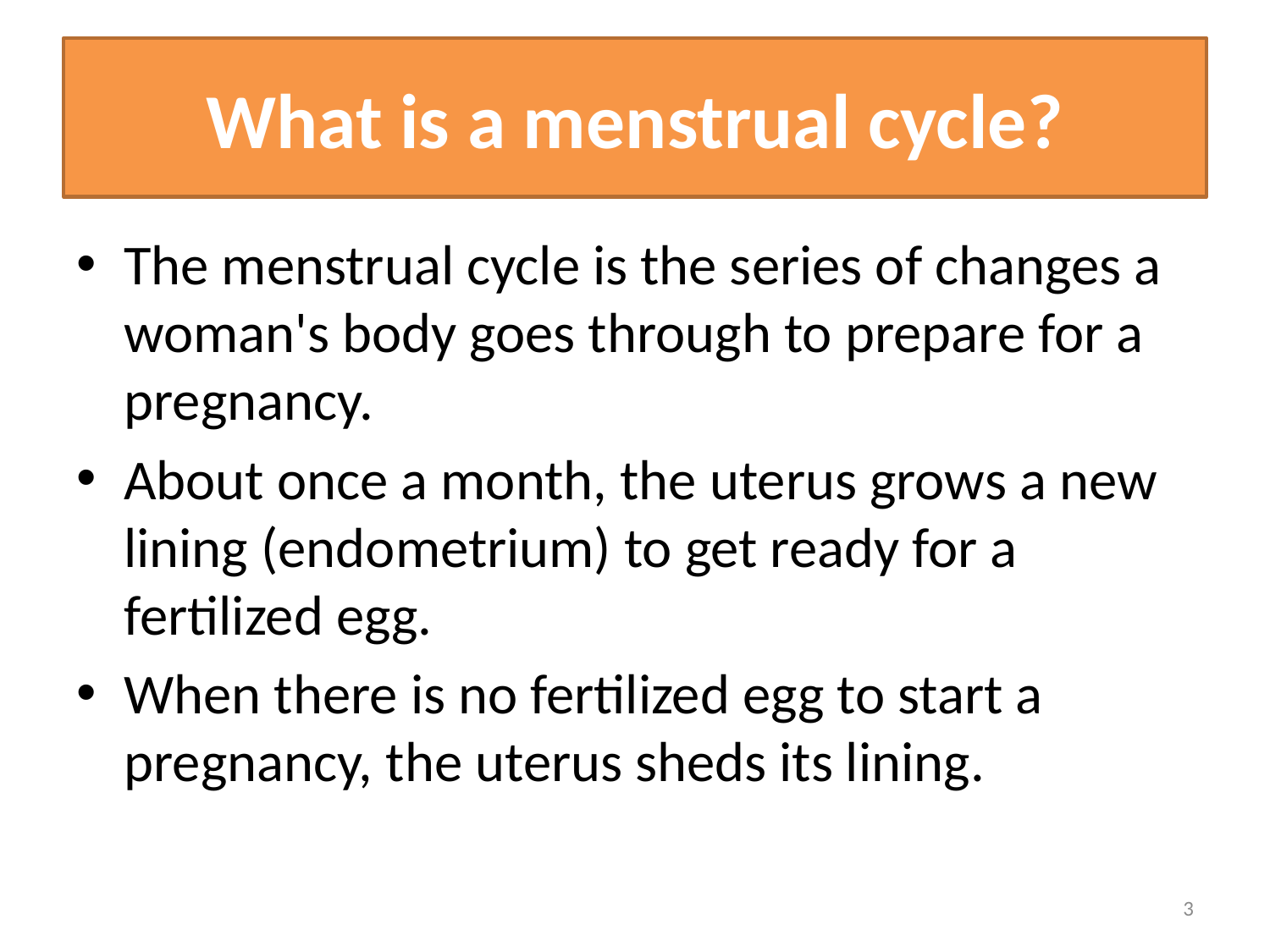

# What is a menstrual cycle?
The menstrual cycle is the series of changes a woman's body goes through to prepare for a pregnancy.
About once a month, the uterus grows a new lining (endometrium) to get ready for a fertilized egg.
When there is no fertilized egg to start a pregnancy, the uterus sheds its lining.

3